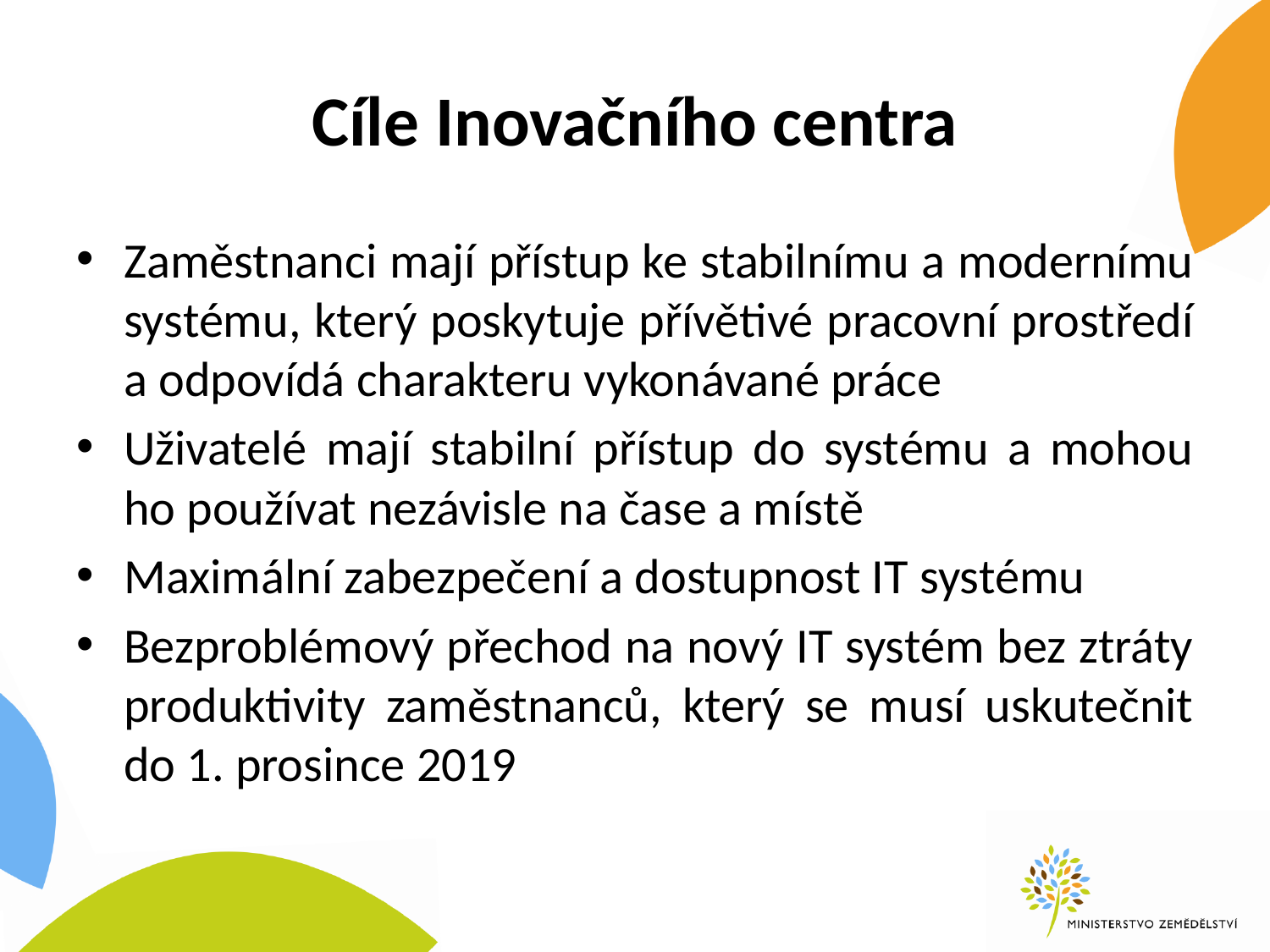

# Cíle Inovačního centra
Zaměstnanci mají přístup ke stabilnímu a modernímu systému, který poskytuje přívětivé pracovní prostředí a odpovídá charakteru vykonávané práce
Uživatelé mají stabilní přístup do systému a mohou ho používat nezávisle na čase a místě
Maximální zabezpečení a dostupnost IT systému
Bezproblémový přechod na nový IT systém bez ztráty produktivity zaměstnanců, který se musí uskutečnit do 1. prosince 2019